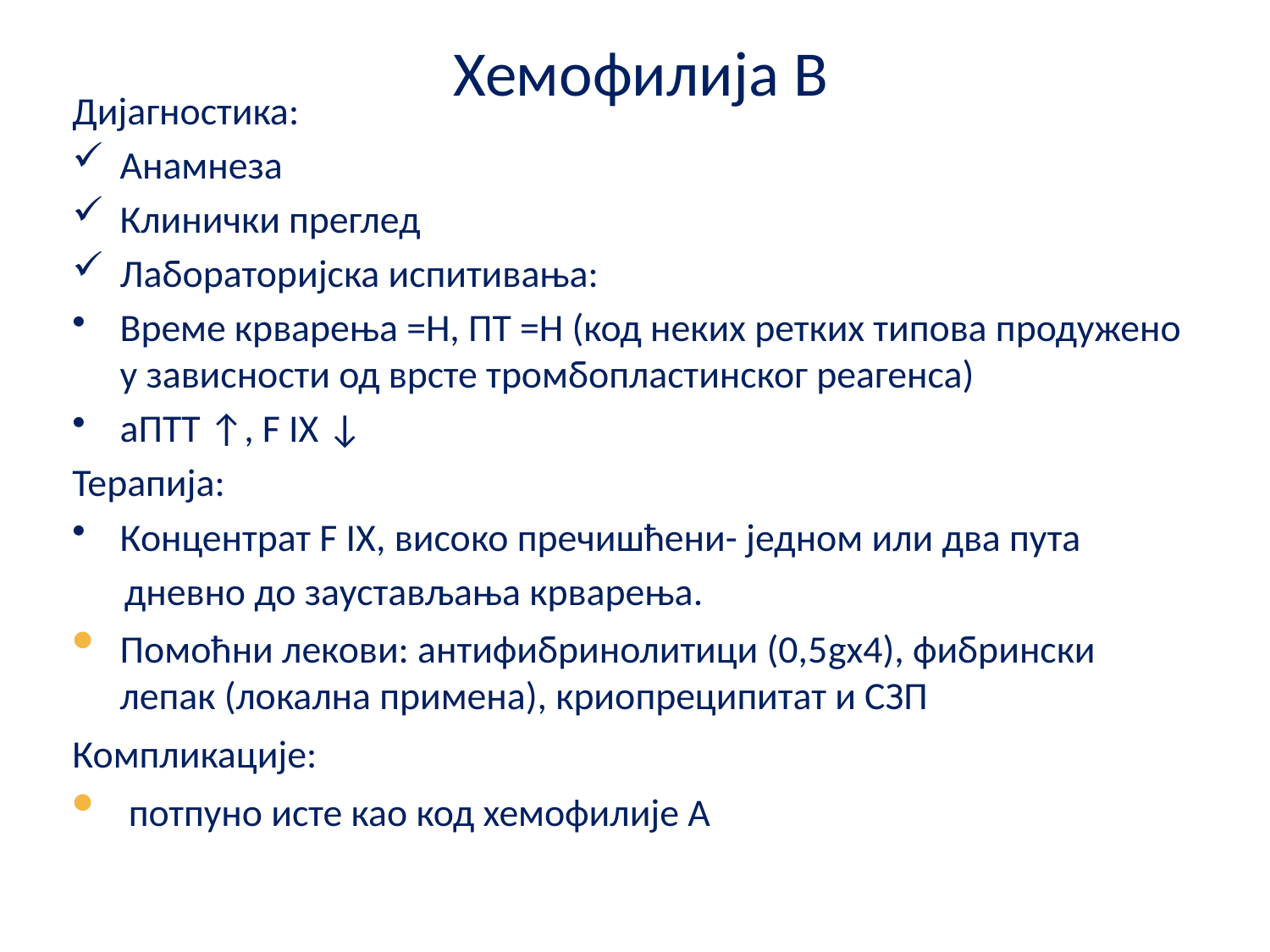

Хемофилија B
Дијагностика:
Анамнеза
Клинички преглед
Лабораторијска испитивања:
Време крварења =Н, ПТ =Н (код неких ретких типова продужено у зависности од врсте тромбопластинског реагенса)
аПТT ↑, F IX ↓
Терапија:
Концентрат F IX, високо пречишћени- једном или два пута
      дневно до заустављања крварења.
Помоћни лекови: антифибринолитици (0,5gx4), фибрински лепак (локална примена), криопреципитат и СЗП
Компликације:
 потпуно исте као код хемофилије А